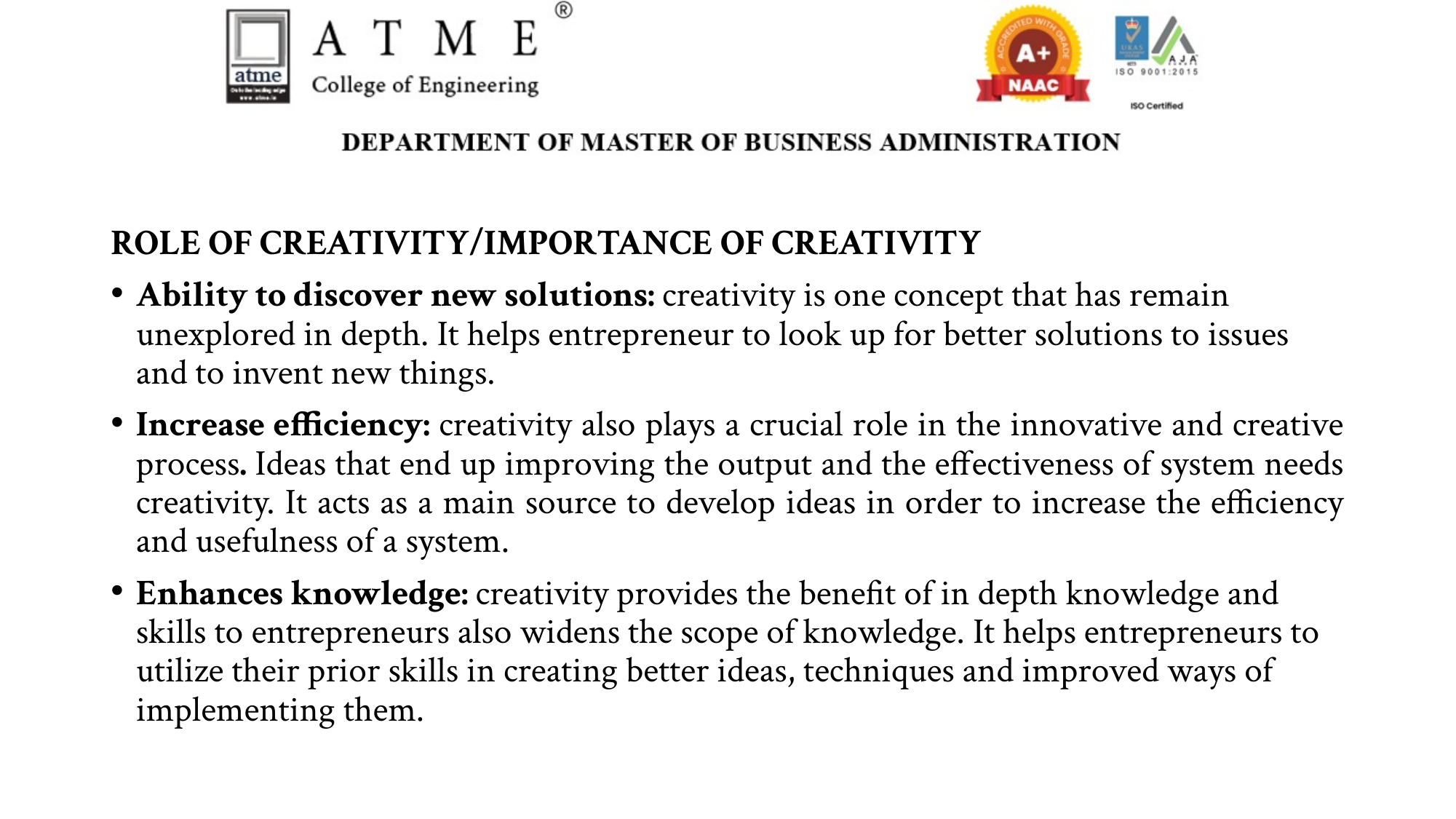

ROLE OF CREATIVITY/IMPORTANCE OF CREATIVITY
Ability to discover new solutions: creativity is one concept that has remain unexplored in depth. It helps entrepreneur to look up for better solutions to issues and to invent new things.
Increase efficiency: creativity also plays a crucial role in the innovative and creative process. Ideas that end up improving the output and the effectiveness of system needs creativity. It acts as a main source to develop ideas in order to increase the efficiency and usefulness of a system.
Enhances knowledge: creativity provides the benefit of in depth knowledge and skills to entrepreneurs also widens the scope of knowledge. It helps entrepreneurs to utilize their prior skills in creating better ideas, techniques and improved ways of implementing them.